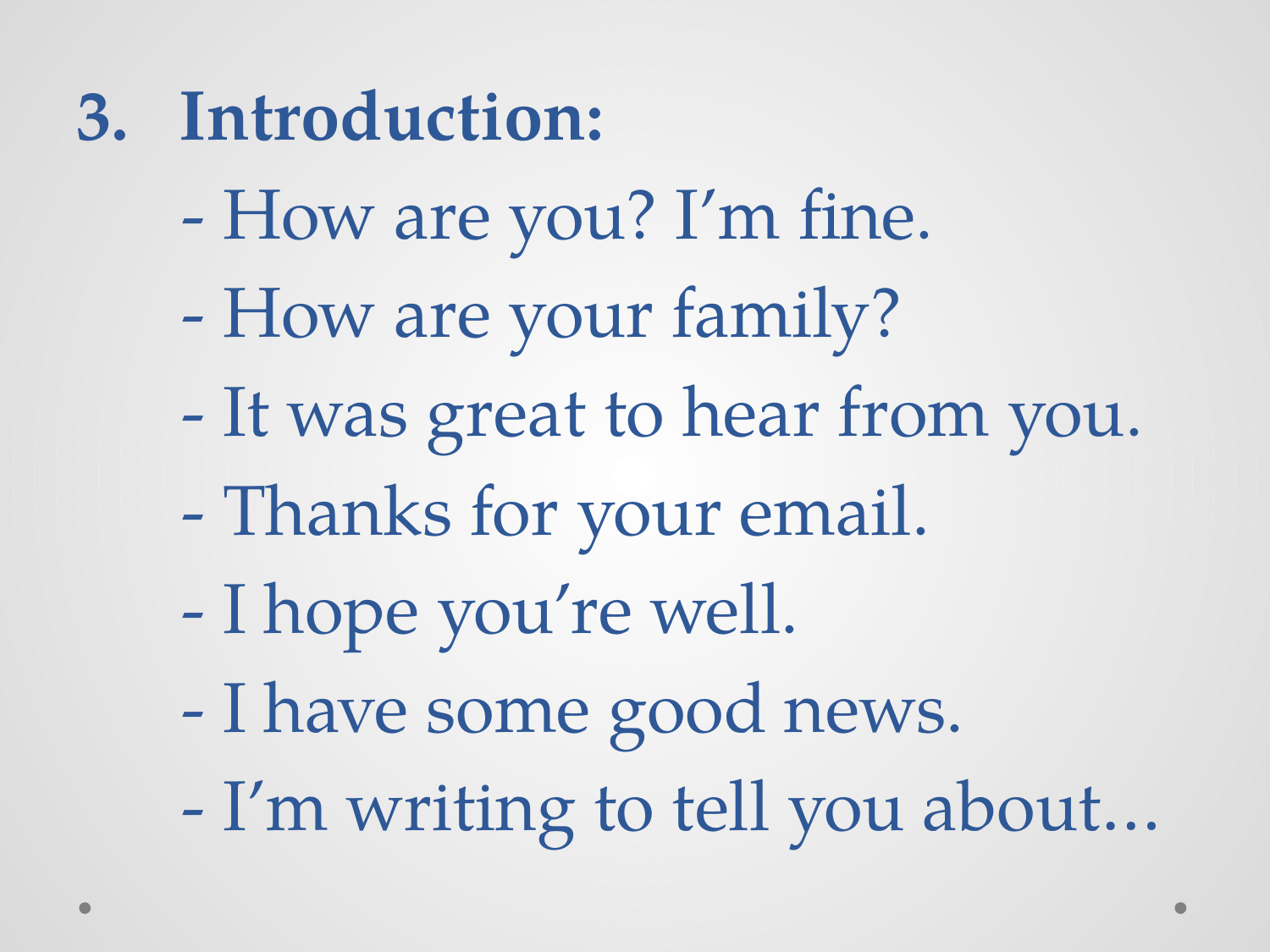

Introduction:
      - How are you? I’m fine.
      - How are your family?
      - It was great to hear from you.
      - Thanks for your email.
      - I hope you’re well.
      - I have some good news.
      - I’m writing to tell you about…